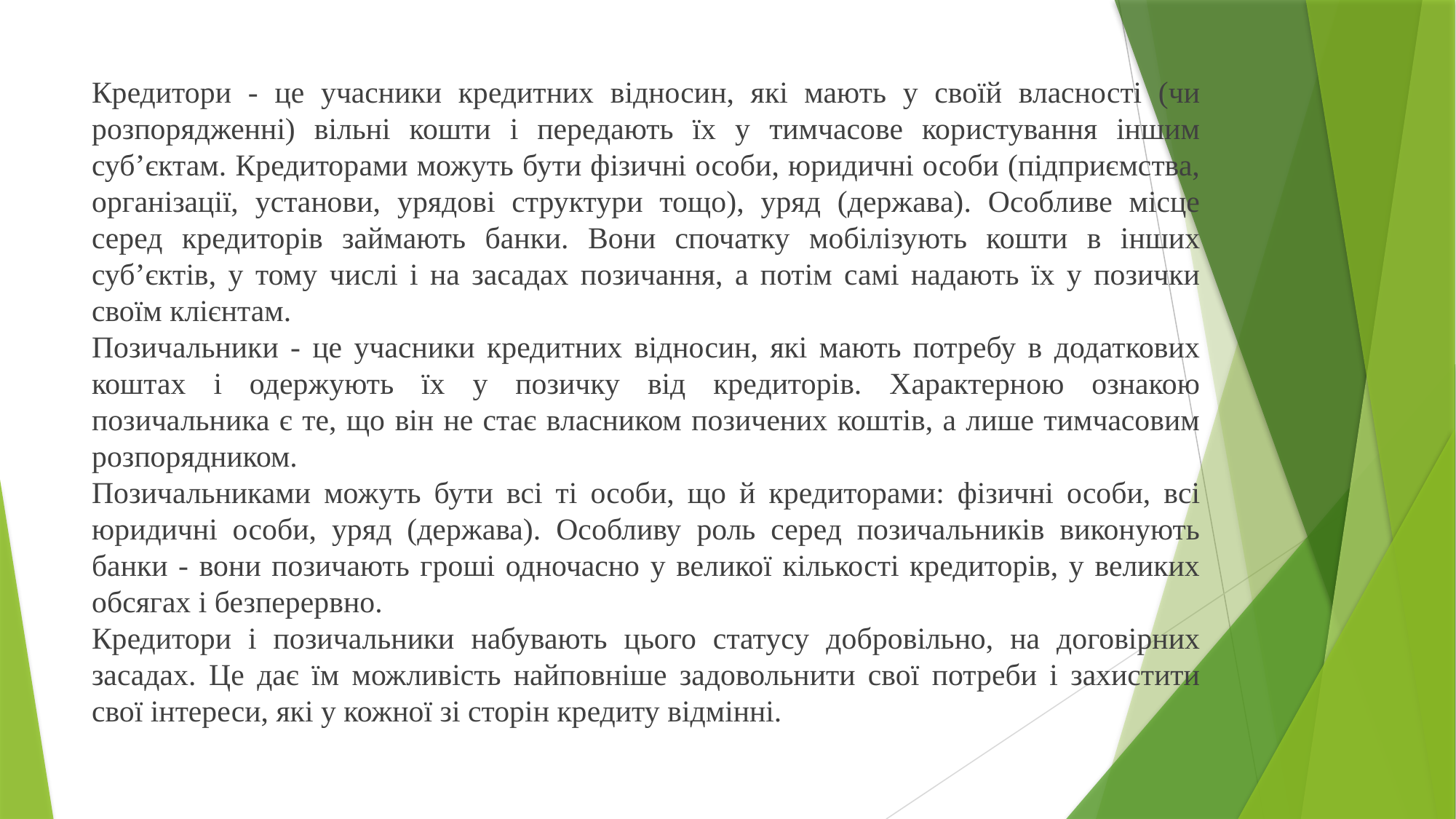

Кредитори - це учасники кредитних відносин, які мають у своїй власності (чи розпорядженні) вільні кошти і передають їх у тимчасове користування іншим суб’єктам. Кредиторами можуть бути фізичні особи, юридичні особи (підприємства, організації, установи, урядові структури тощо), уряд (держава). Особливе місце серед кредиторів займають банки. Вони спочатку мобілізують кошти в інших суб’єктів, у тому числі і на засадах позичання, а потім самі надають їх у позички своїм клієнтам.
Позичальники - це учасники кредитних відносин, які мають потребу в додаткових коштах і одержують їх у позичку від кредиторів. Характерною ознакою позичальника є те, що він не стає власником позичених коштів, а лише тимчасовим розпорядником.
Позичальниками можуть бути всі ті особи, що й кредиторами: фізичні особи, всі юридичні особи, уряд (держава). Особливу роль серед позичальників виконують банки - вони позичають гроші одночасно у великої кількості кредиторів, у великих обсягах і безперервно.
Кредитори і позичальники набувають цього статусу добровільно, на договірних засадах. Це дає їм можливість найповніше задовольнити свої потреби і захистити свої інтереси, які у кожної зі сторін кредиту відмінні.